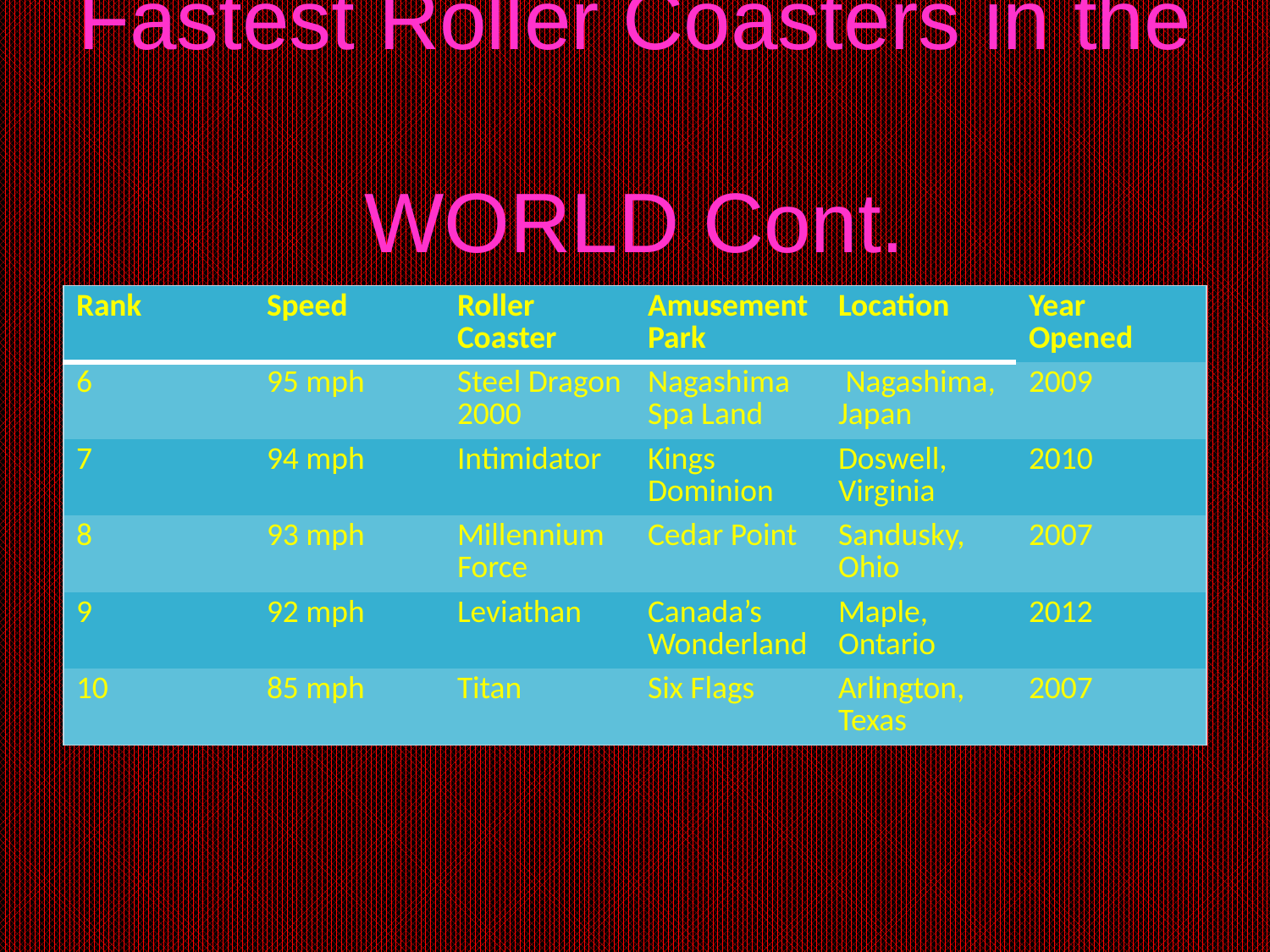

# Fastest Roller Coasters in the WORLD Cont.
| Rank | Speed | Roller Coaster | Amusement Park | Location | Year Opened |
| --- | --- | --- | --- | --- | --- |
| 6 | 95 mph | Steel Dragon 2000 | Nagashima Spa Land | Nagashima, Japan | 2009 |
| 7 | 94 mph | Intimidator | Kings Dominion | Doswell, Virginia | 2010 |
| 8 | 93 mph | Millennium Force | Cedar Point | Sandusky, Ohio | 2007 |
| 9 | 92 mph | Leviathan | Canada’s Wonderland | Maple, Ontario | 2012 |
| 10 | 85 mph | Titan | Six Flags | Arlington, Texas | 2007 |